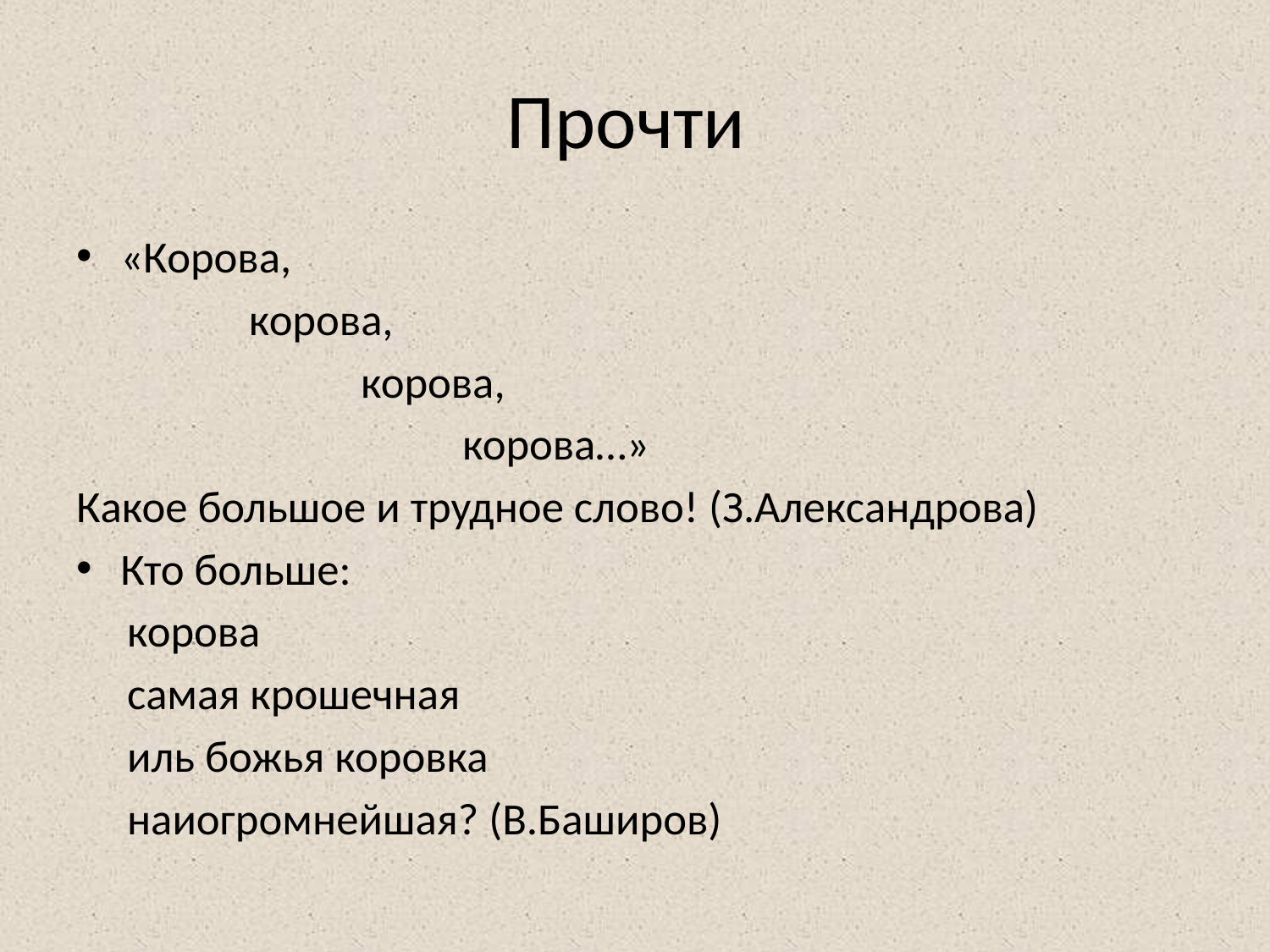

# Прочти
«Корова,
                 корова,
                            корова,
                                      корова…»
Какое большое и трудное слово! (З.Александрова)
Кто больше:
     корова
     самая крошечная
     иль божья коровка
     наиогромнейшая? (В.Баширов)